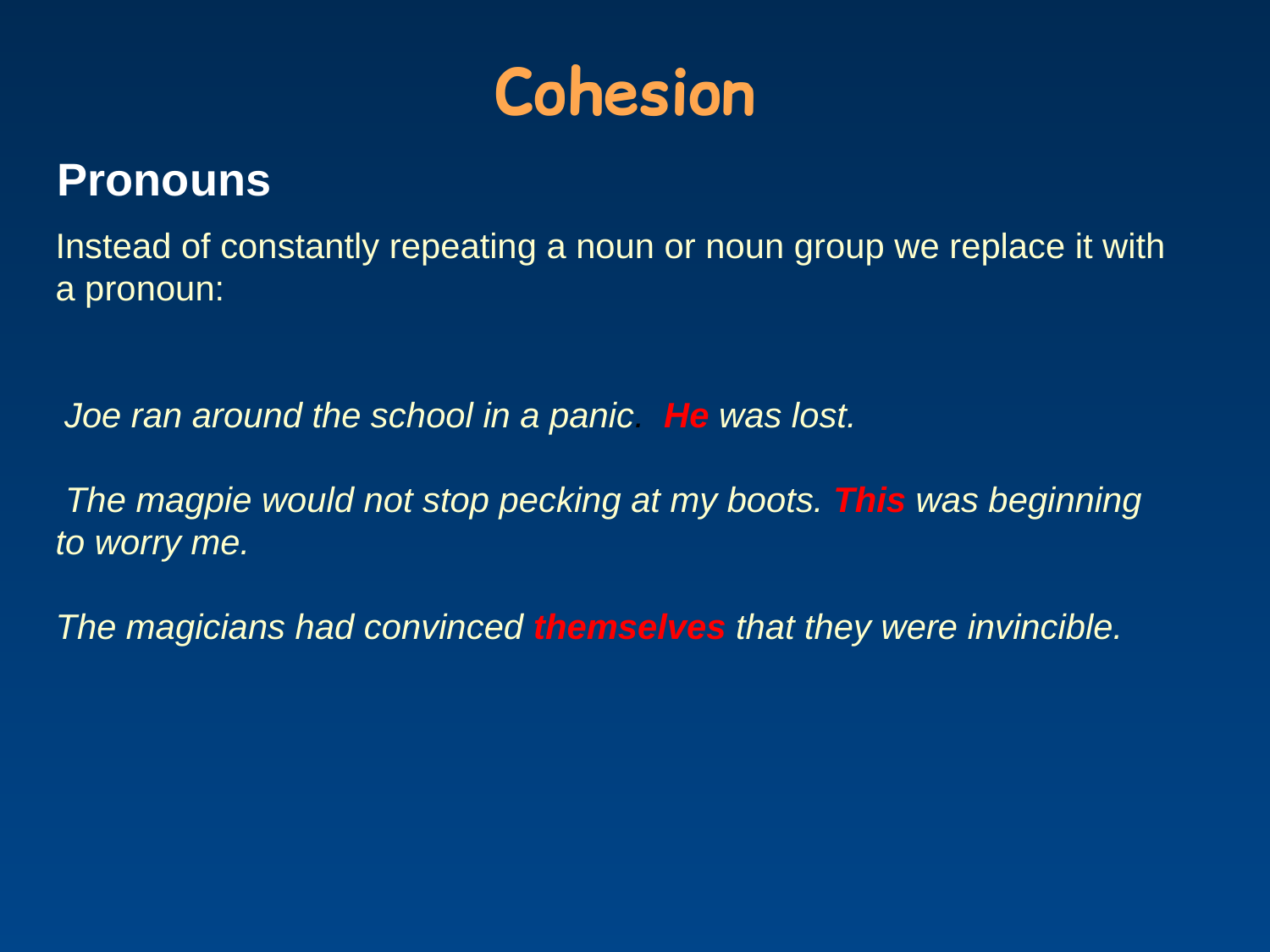

Pronouns
Cohesion
Instead of constantly repeating a noun or noun group we replace it with a pronoun:

 Joe ran around the school in a panic.  He was lost.

 The magpie would not stop pecking at my boots. This was beginning to worry me.

The magicians had convinced themselves that they were invincible.